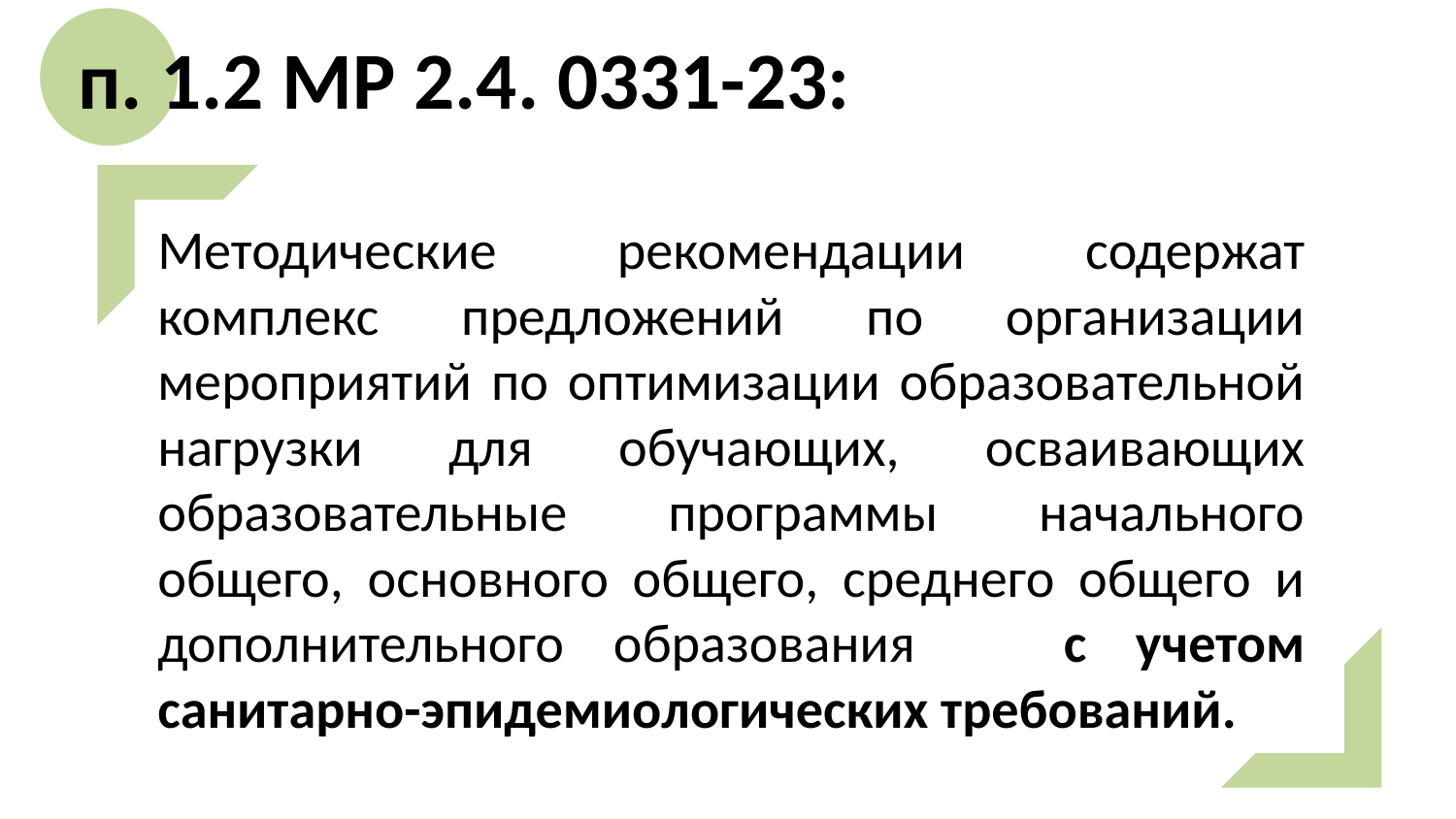

п. 1.2 МР 2.4. 0331-23:

Методические рекомендации содержат комплекс предложений по организации мероприятий по оптимизации образовательной нагрузки для обучающих, осваивающих образовательные программы начального общего, основного общего, среднего общего и дополнительного образования   с учетом санитарно-эпидемиологических требований.